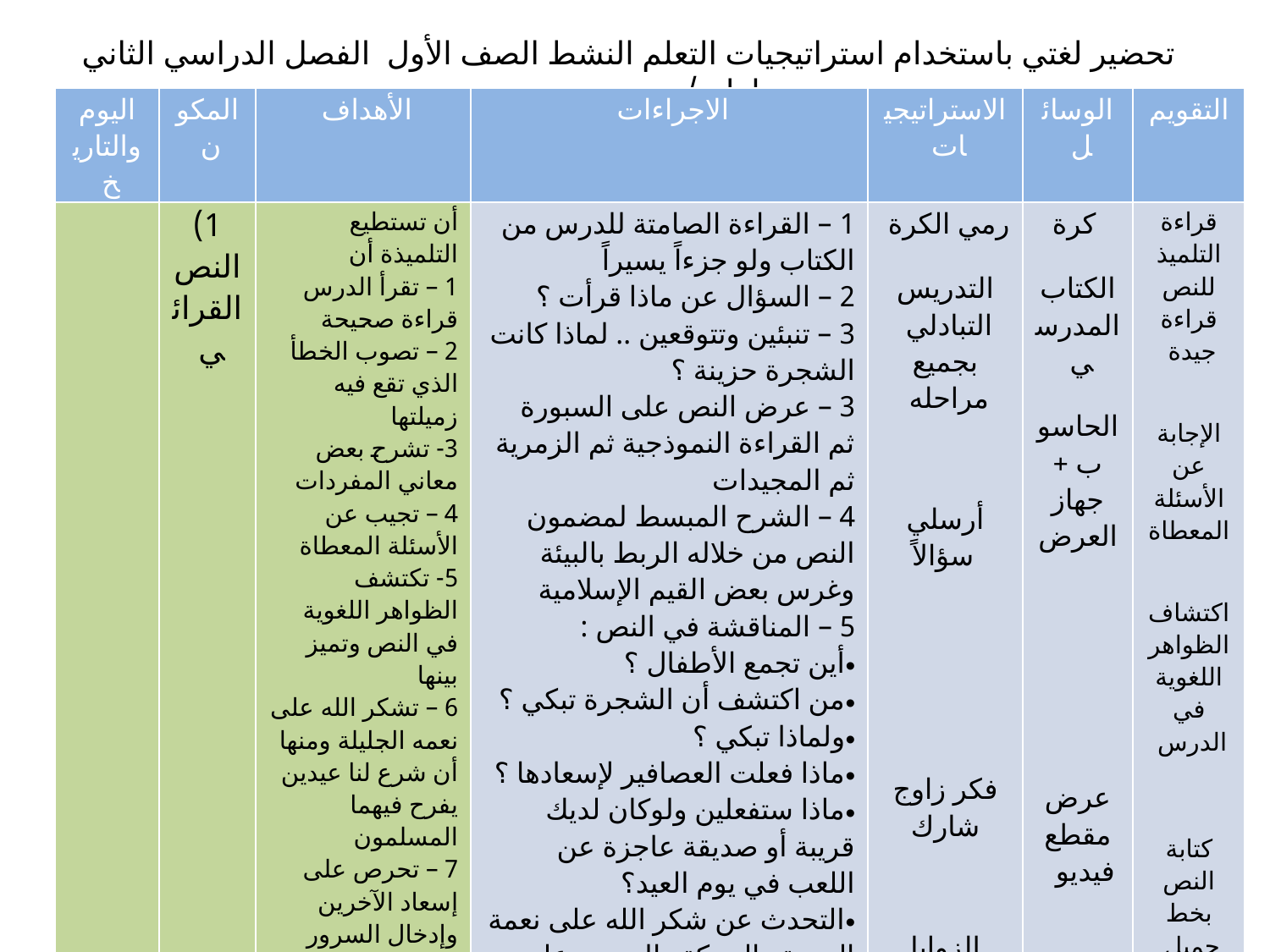

تحضير لغتي باستخدام استراتيجيات التعلم النشط الصف الأول  الفصل الدراسي الثاني  لعام / ......................

| اليوم والتاريخ | المكون | الأهداف | الاجراءات | الاستراتيجيات | الوسائل | التقويم |
| --- | --- | --- | --- | --- | --- | --- |
|  | 1) النص القرائي | أن تستطيع التلميذة أن 1 – تقرأ الدرس قراءة صحيحة 2 – تصوب الخطأ الذي تقع فيه زميلتها 3- تشرح بعض معاني المفردات 4 – تجيب عن الأسئلة المعطاة 5- تكتشف الظواهر اللغوية في النص وتميز بينها 6 – تشكر الله على نعمه الجليلة ومنها أن شرع لنا عيدين يفرح فيهما المسلمون 7 – تحرص على إسعاد الآخرين وإدخال السرور عليهم 8 – تجتهد في عمل المعروف ولا تحقرن منه شيئا 9 – تكتب النص بخط جميل ومرتب | 1 – القراءة الصامتة للدرس من الكتاب ولو جزءاً يسيراً 2 – السؤال عن ماذا قرأت ؟ 3 – تنبئين وتتوقعين .. لماذا كانت الشجرة حزينة ؟ 3 – عرض النص على السبورة ثم القراءة النموذجية ثم الزمرية ثم المجيدات 4 – الشرح المبسط لمضمون النص من خلاله الربط بالبيئة وغرس بعض القيم الإسلامية 5 – المناقشة في النص : أين تجمع الأطفال ؟ من اكتشف أن الشجرة تبكي ؟ ولماذا تبكي ؟ ماذا فعلت العصافير لإسعادها ؟ ماذا ستفعلين ولوكان لديك قريبة أو صديقة عاجزة عن اللعب في يوم العيد؟ التحدث عن شكر الله على نعمة الصحة والحركة والحرص على عمل المعروف المناقشة في جميع الظواهر اللغوية في النص ( المهارات االشرطية المطلوبة ) | رمي الكرة التدريس التبادلي بجميع مراحله أرسلي سؤالاً فكر زاوج شارك الزوايا الأربع | كرة الكتاب المدرسي الحاسوب + جهاز العرض عرض مقطع فيديو بطاقات | قراءة التلميذ للنص قراءة جيدة الإجابة عن الأسئلة المعطاة اكتشاف الظواهر اللغوية في الدرس كتابة النص بخط جميل |